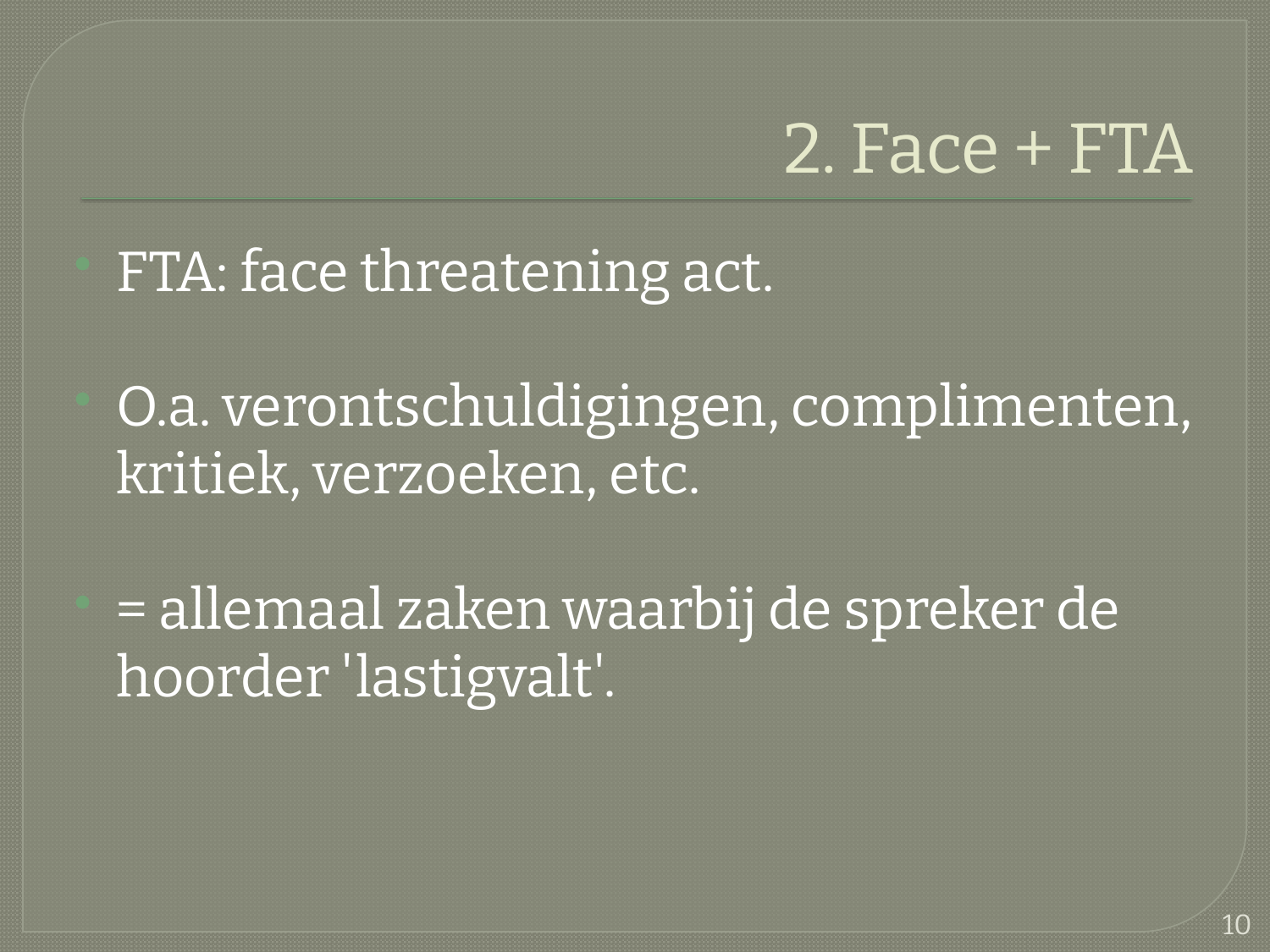

# 2. Face + FTA
FTA: face threatening act.

O.a. verontschuldigingen, complimenten, kritiek, verzoeken, etc.

= allemaal zaken waarbij de spreker de hoorder 'lastigvalt'.

10